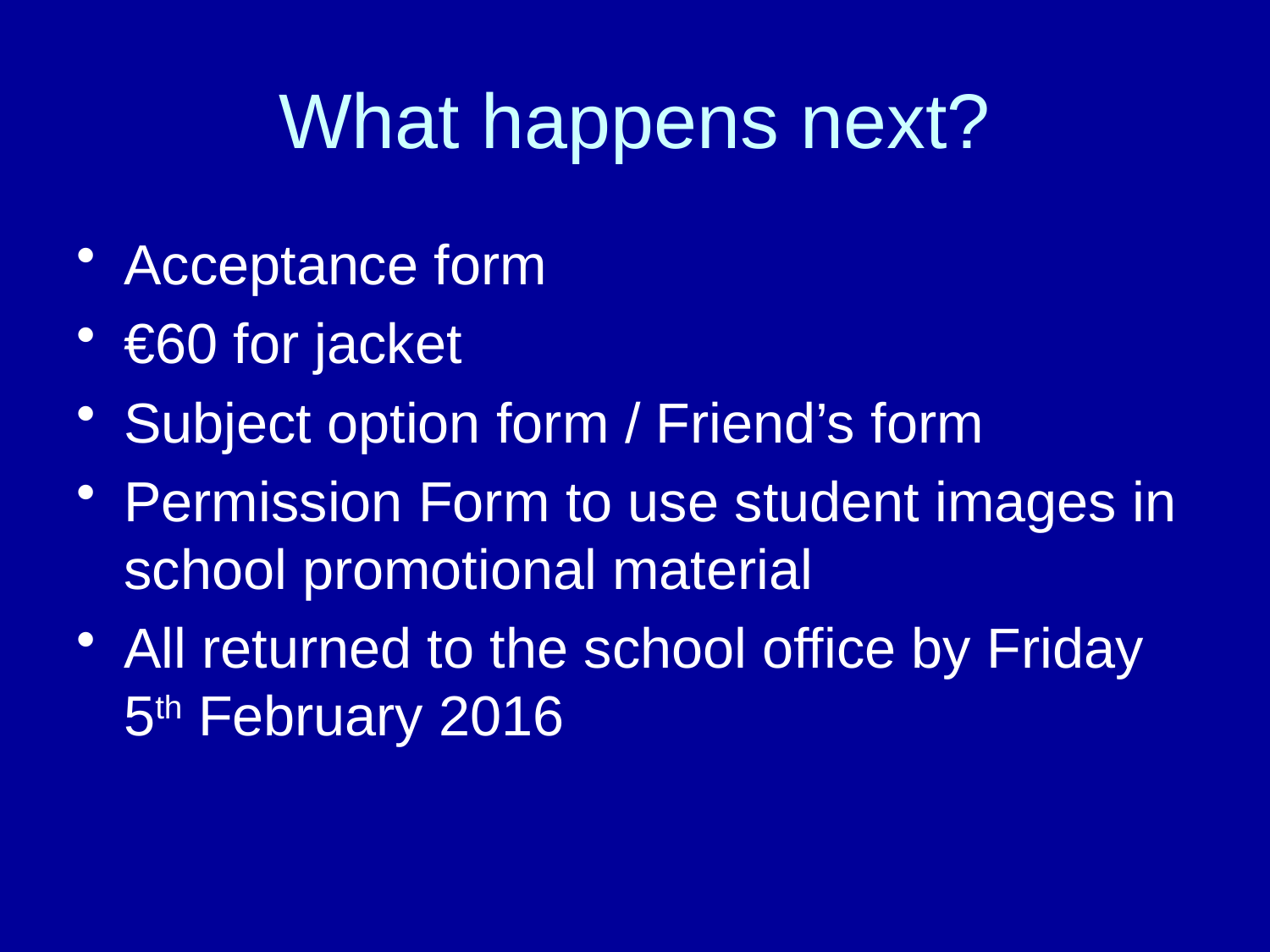

# What happens next?
Acceptance form
€60 for jacket
Subject option form / Friend’s form
Permission Form to use student images in school promotional material
All returned to the school office by Friday 5th February 2016